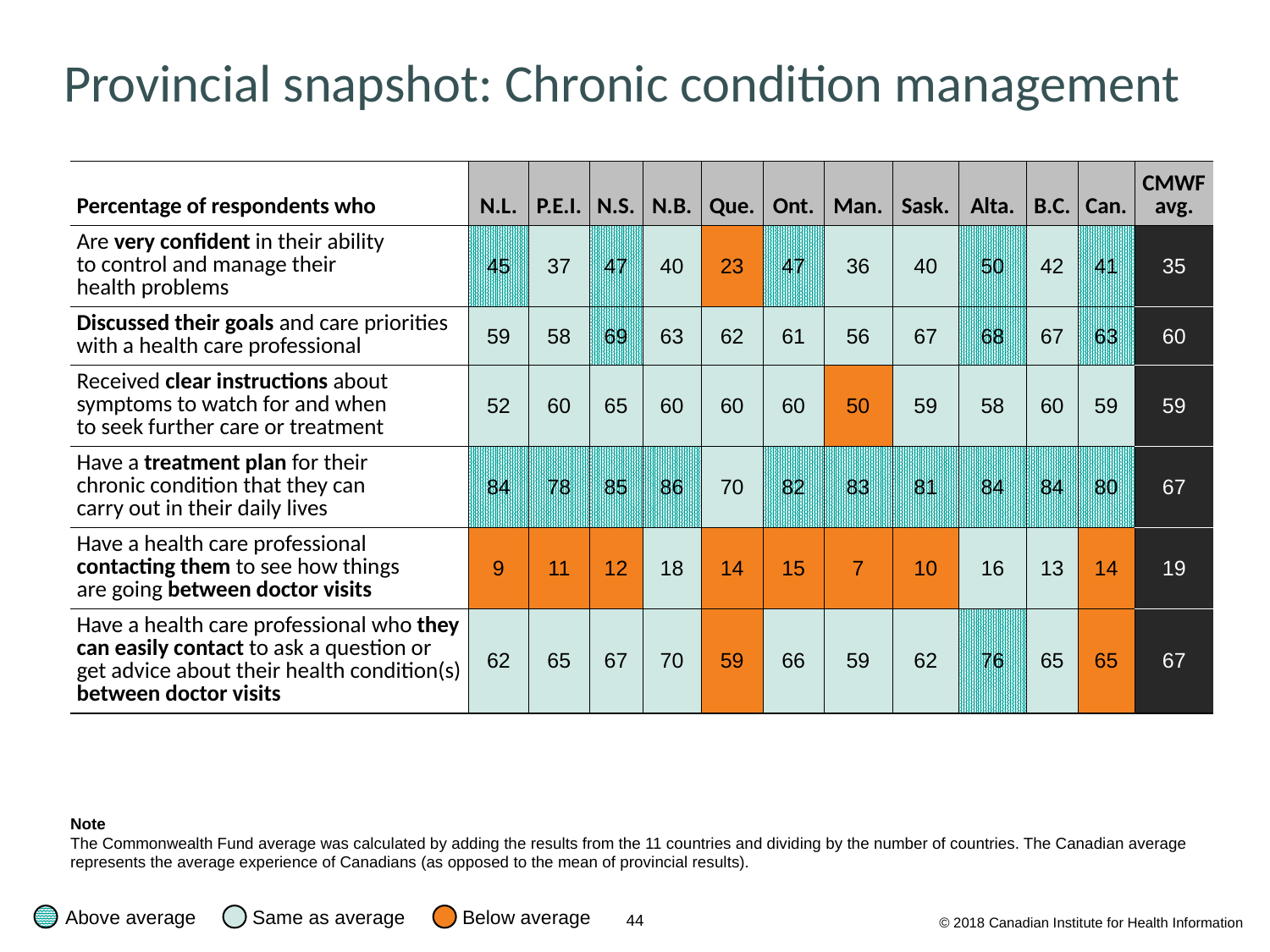

# Provincial snapshot: Chronic condition management
| Percentage of respondents who | N.L. | P.E.I. | N.S. | N.B. | Que. | Ont. | Man. | Sask. | Alta. | B.C. | Can. | CMWF avg. |
| --- | --- | --- | --- | --- | --- | --- | --- | --- | --- | --- | --- | --- |
| Are very confident in their ability to control and manage their health problems | 45 | 37 | 47 | 40 | 23 | 47 | 36 | 40 | 50 | 42 | 41 | 35 |
| Discussed their goals and care priorities with a health care professional | 59 | 58 | 69 | 63 | 62 | 61 | 56 | 67 | 68 | 67 | 63 | 60 |
| Received clear instructions about symptoms to watch for and when to seek further care or treatment | 52 | 60 | 65 | 60 | 60 | 60 | 50 | 59 | 58 | 60 | 59 | 59 |
| Have a treatment plan for their chronic condition that they can carry out in their daily lives | 84 | 78 | 85 | 86 | 70 | 82 | 83 | 81 | 84 | 84 | 80 | 67 |
| Have a health care professional contacting them to see how things are going between doctor visits | 9 | 11 | 12 | 18 | 14 | 15 | 7 | 10 | 16 | 13 | 14 | 19 |
| Have a health care professional who they can easily contact to ask a question or get advice about their health condition(s) between doctor visits | 62 | 65 | 67 | 70 | 59 | 66 | 59 | 62 | 76 | 65 | 65 | 67 |
Note
The Commonwealth Fund average was calculated by adding the results from the 11 countries and dividing by the number of countries. The Canadian average represents the average experience of Canadians (as opposed to the mean of provincial results).
Below average

Above average

Same as average

© 2018 Canadian Institute for Health Information
44